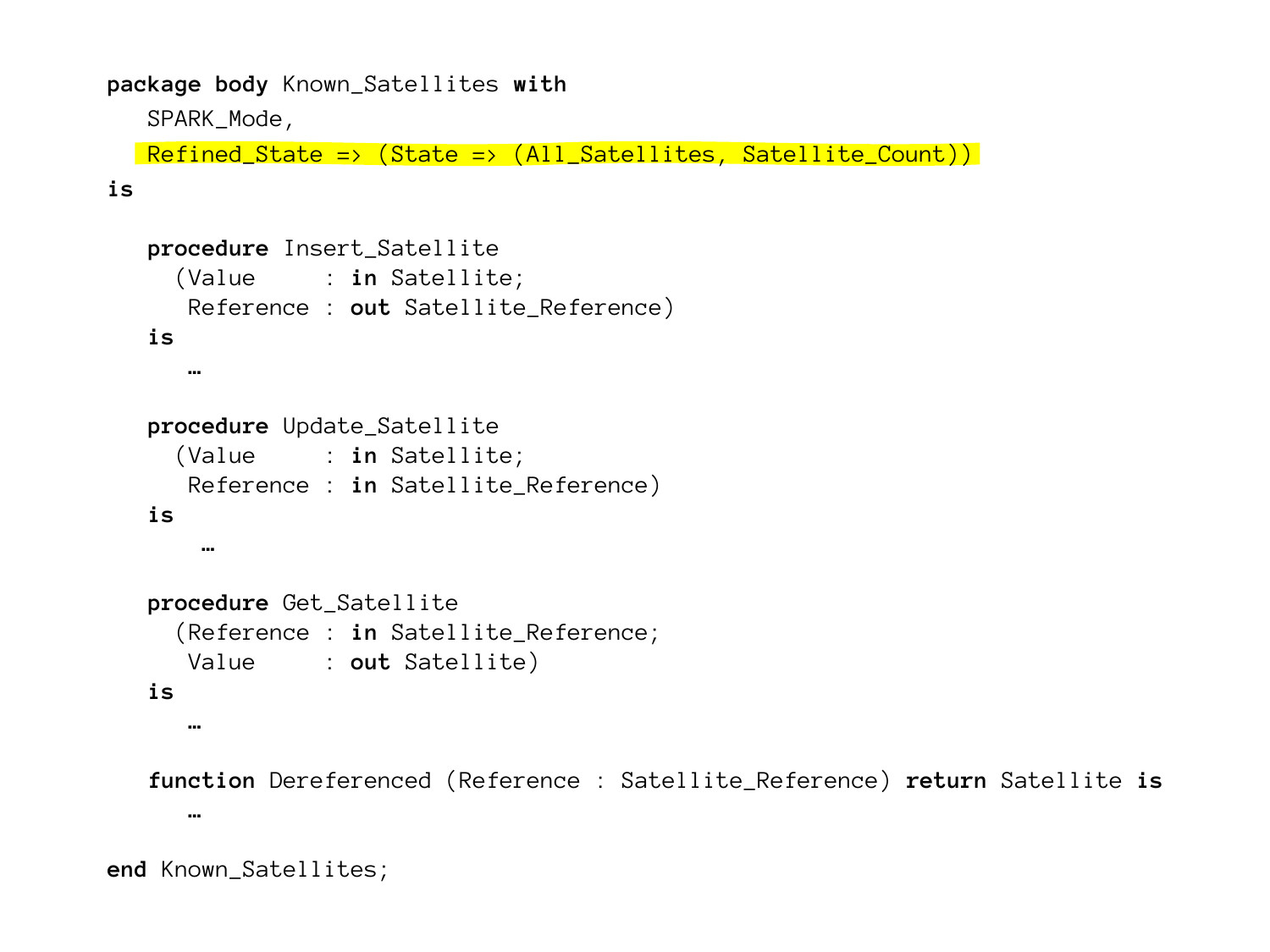

package body Known_Satellites with
   SPARK_Mode,
   Refined_State => (State => (All_Satellites, Satellite_Count))
is

   procedure Insert_Satellite
     (Value     : in Satellite;
      Reference : out Satellite_Reference)
   is
      …

   procedure Update_Satellite
     (Value     : in Satellite;
      Reference : in Satellite_Reference)
   is
       …

   procedure Get_Satellite
     (Reference : in Satellite_Reference;
      Value     : out Satellite)
   is
      …

   function Dereferenced (Reference : Satellite_Reference) return Satellite is
      …

end Known_Satellites;